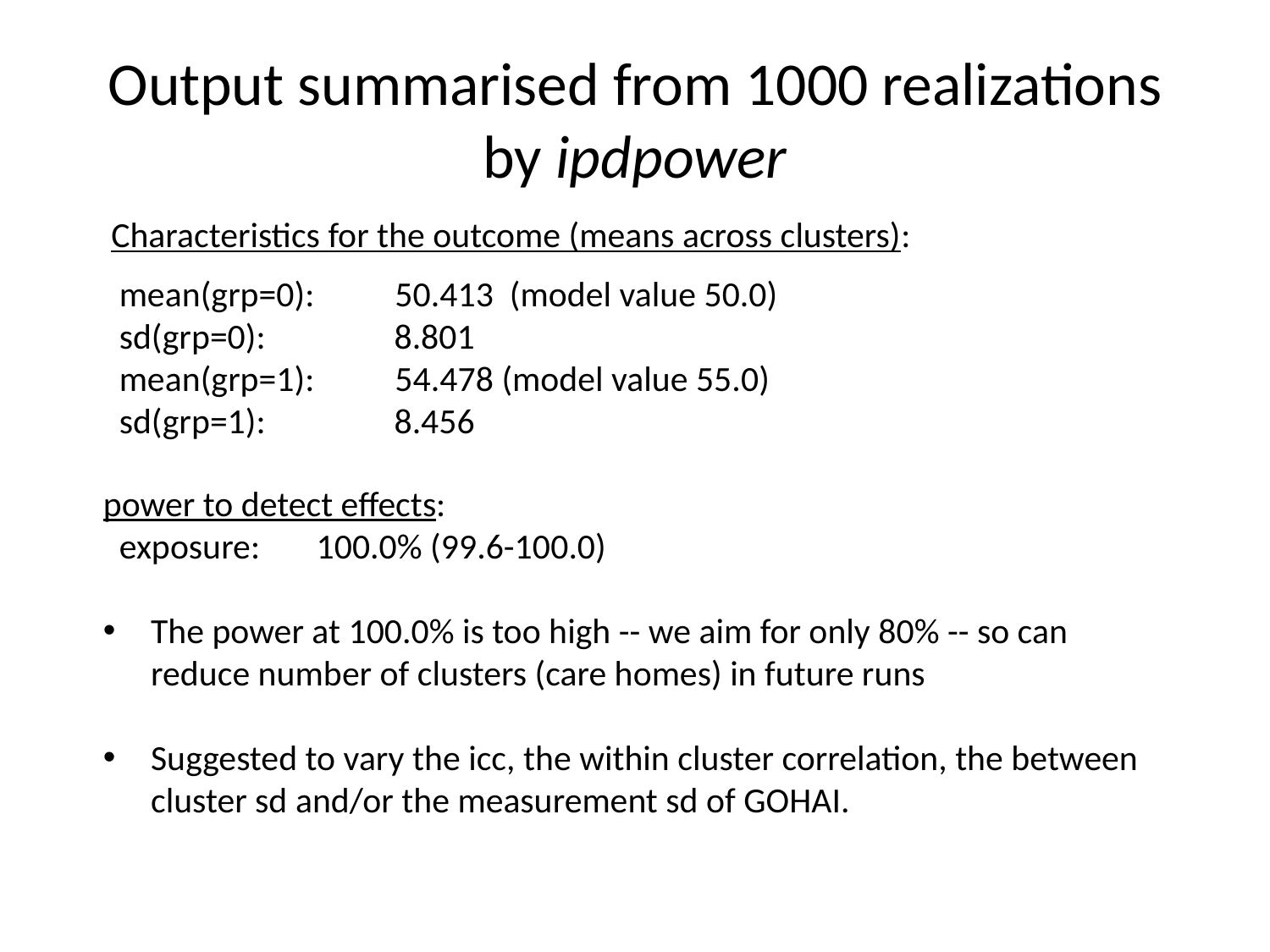

# Output summarised from 1000 realizations by ipdpower
Characteristics for the outcome (means across clusters):

 mean(grp=0):          50.413  (model value 50.0)
 sd(grp=0):                8.801
 mean(grp=1):          54.478 (model value 55.0)
 sd(grp=1):                8.456
power to detect effects:
  exposure:       100.0% (99.6-100.0)

The power at 100.0% is too high -- we aim for only 80% -- so can reduce number of clusters (care homes) in future runs

Suggested to vary the icc, the within cluster correlation, the between cluster sd and/or the measurement sd of GOHAI.